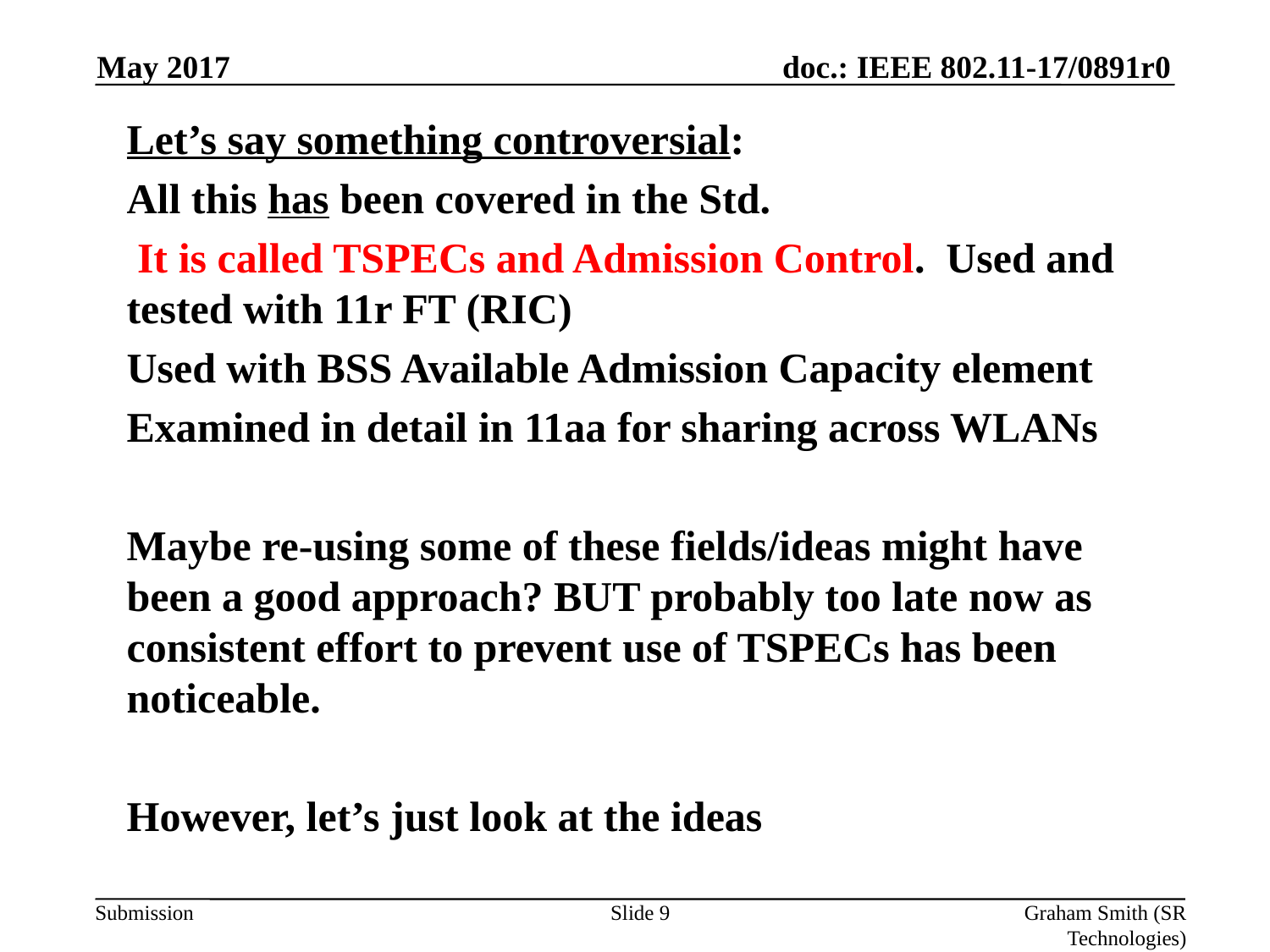

May 2017
Let’s say something controversial:
All this has been covered in the Std.
 It is called TSPECs and Admission Control.  Used and tested with 11r FT (RIC)
Used with BSS Available Admission Capacity element
Examined in detail in 11aa for sharing across WLANs

Maybe re-using some of these fields/ideas might have been a good approach? BUT probably too late now as consistent effort to prevent use of TSPECs has been noticeable.

However, let’s just look at the ideas

Slide 9
Graham Smith (SR Technologies)